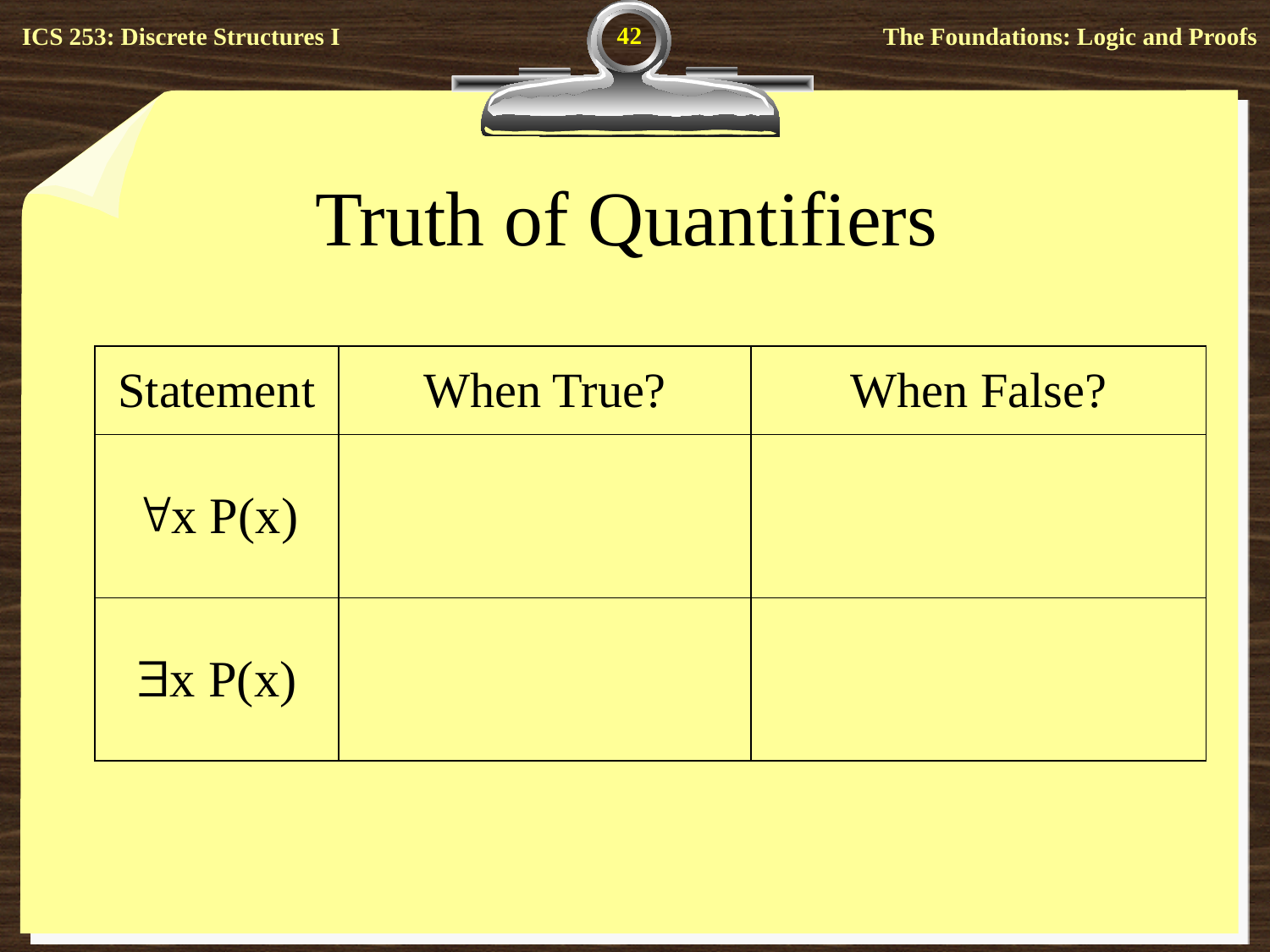

42
# Truth of Quantifiers
| Statement | When True? | When False? |
| --- | --- | --- |
| ∀x P(x) |  |  |
| ∃x P(x) |  |  |